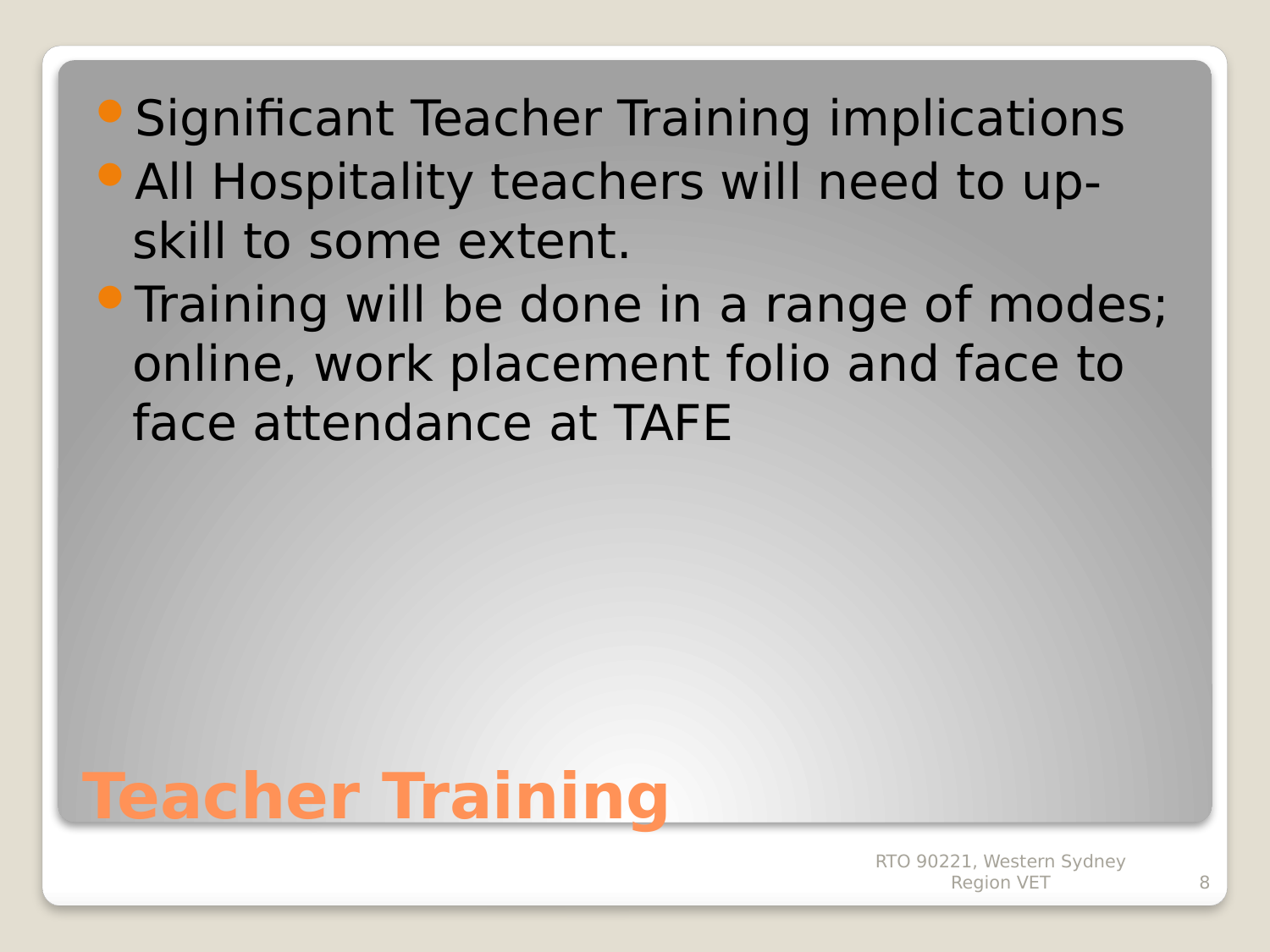

Significant Teacher Training implications
All Hospitality teachers will need to up-skill to some extent.
Training will be done in a range of modes; online, work placement folio and face to face attendance at TAFE

# Teacher Training
RTO 90221, Western Sydney Region VET
8